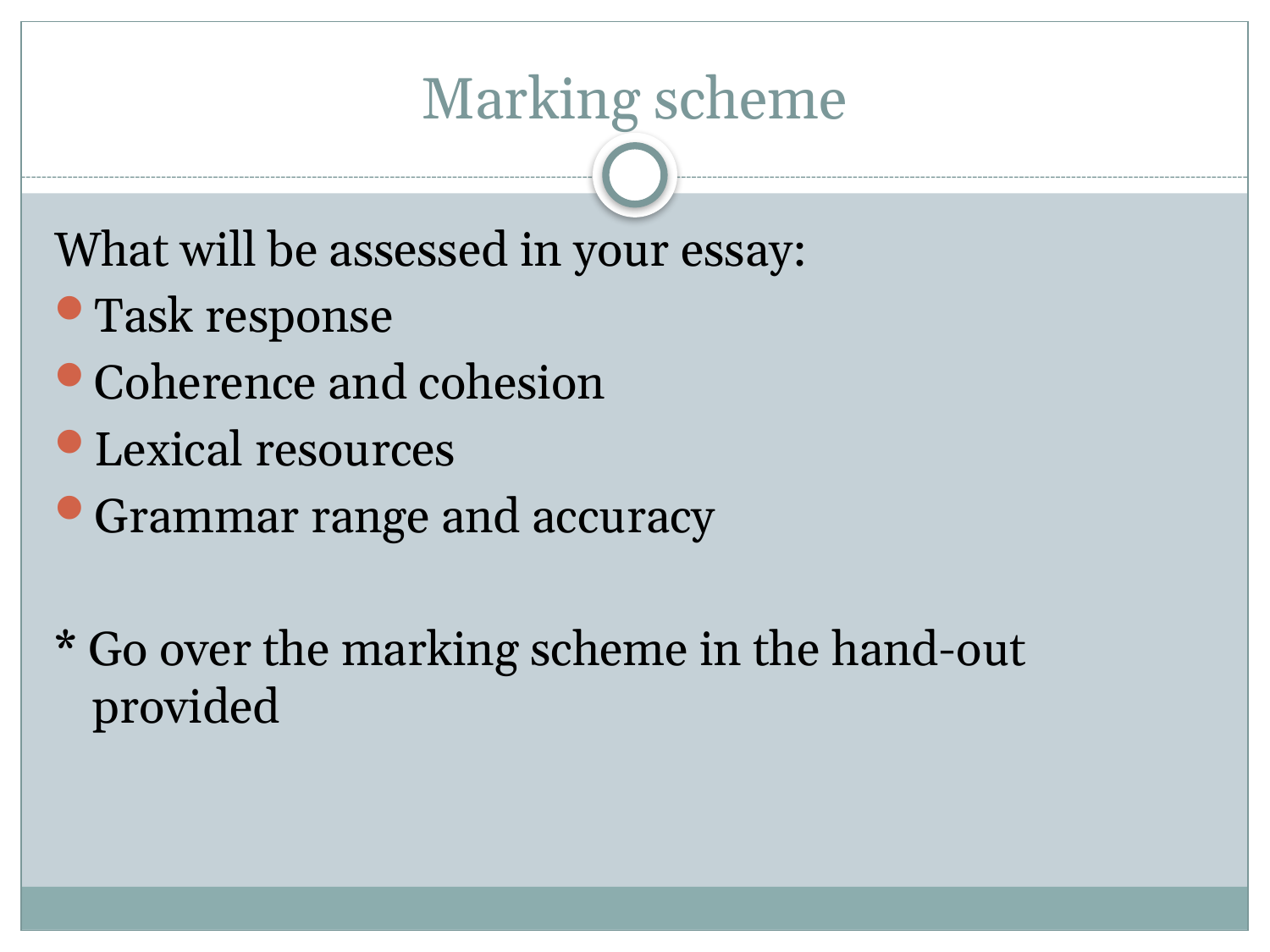

# Marking scheme
What will be assessed in your essay:
Task response
Coherence and cohesion
Lexical resources
Grammar range and accuracy

* Go over the marking scheme in the hand-out provided